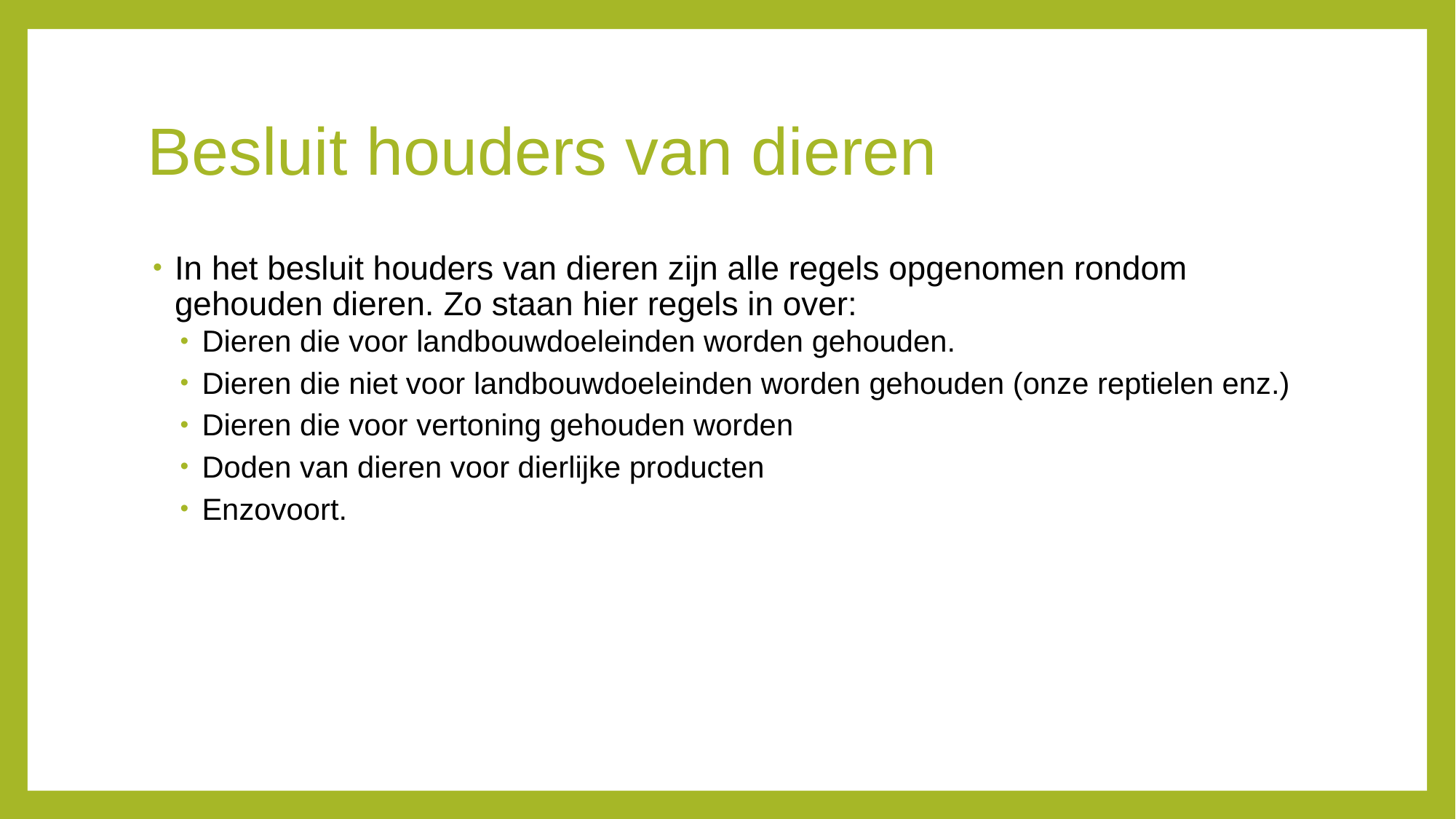

# Besluit houders van dieren
In het besluit houders van dieren zijn alle regels opgenomen rondom gehouden dieren. Zo staan hier regels in over:
Dieren die voor landbouwdoeleinden worden gehouden.
Dieren die niet voor landbouwdoeleinden worden gehouden (onze reptielen enz.)
Dieren die voor vertoning gehouden worden
Doden van dieren voor dierlijke producten
Enzovoort.